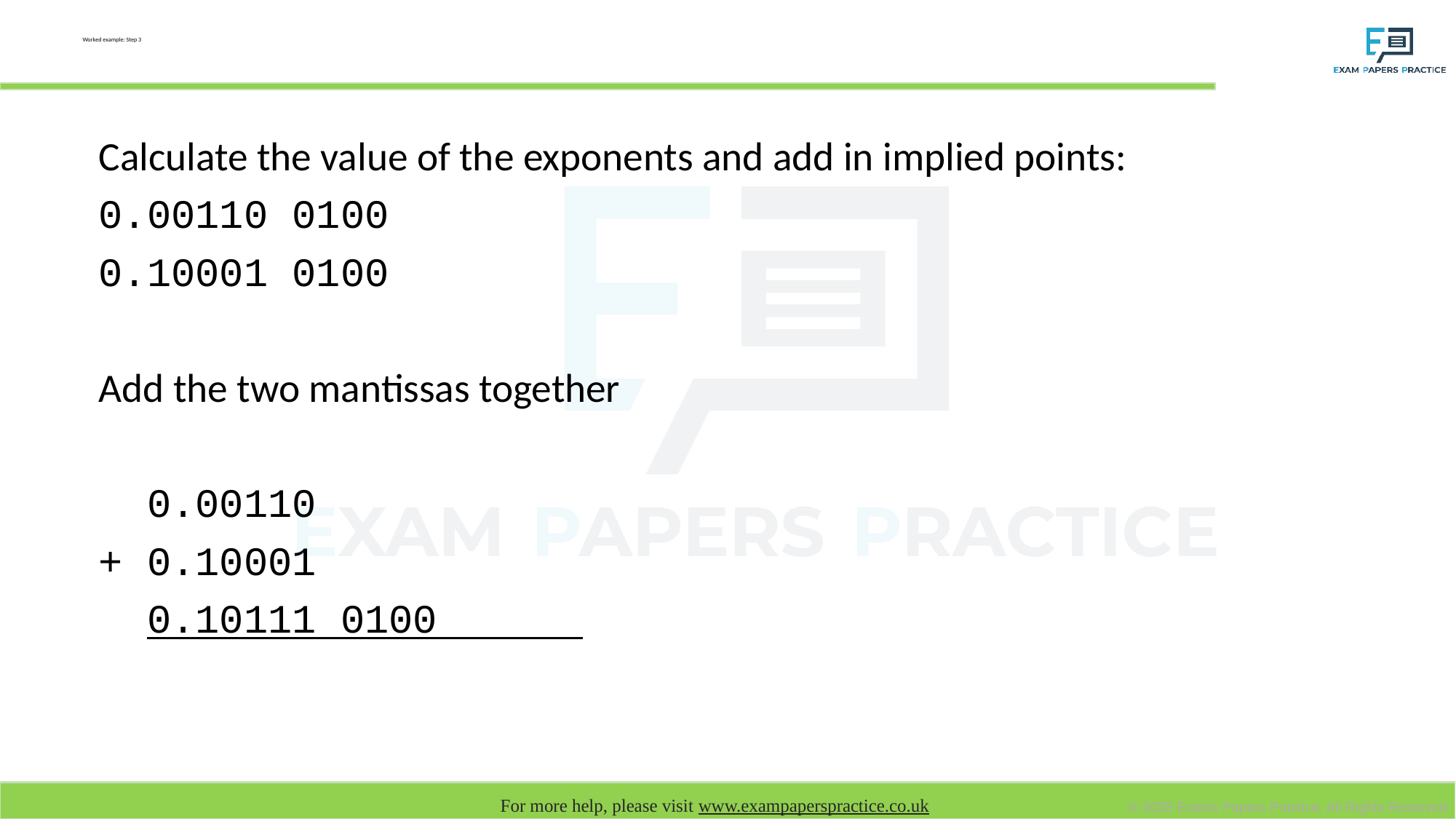

# Worked example: Step 3
Calculate the value of the exponents and add in implied points:
0.00110 0100
0.10001 0100

Add the two mantissas together

  0.00110
+ 0.10001
  0.10111 0100